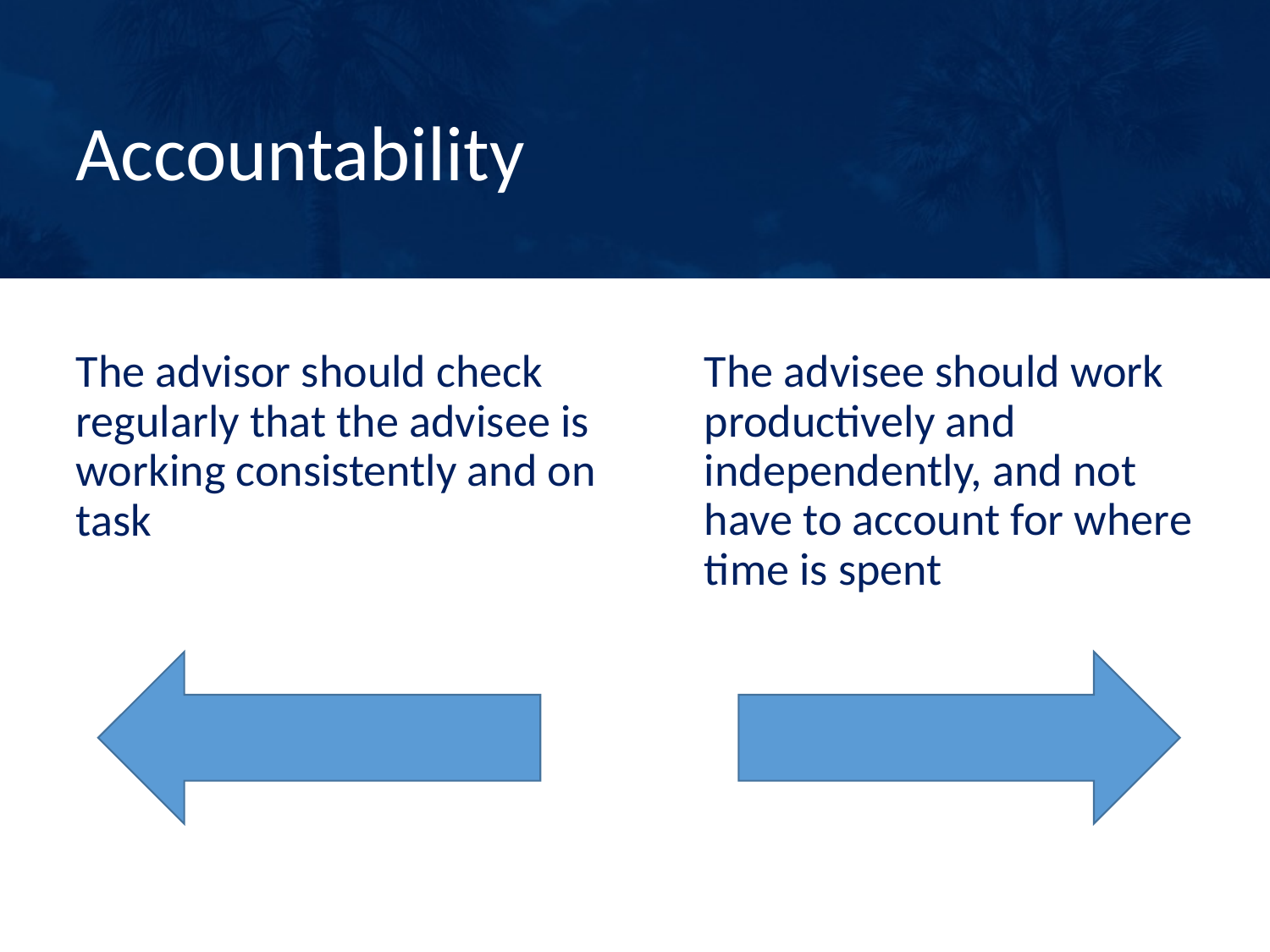

# Accountability
The advisor should check regularly that the advisee is working consistently and on task
The advisee should work productively and independently, and not have to account for where time is spent